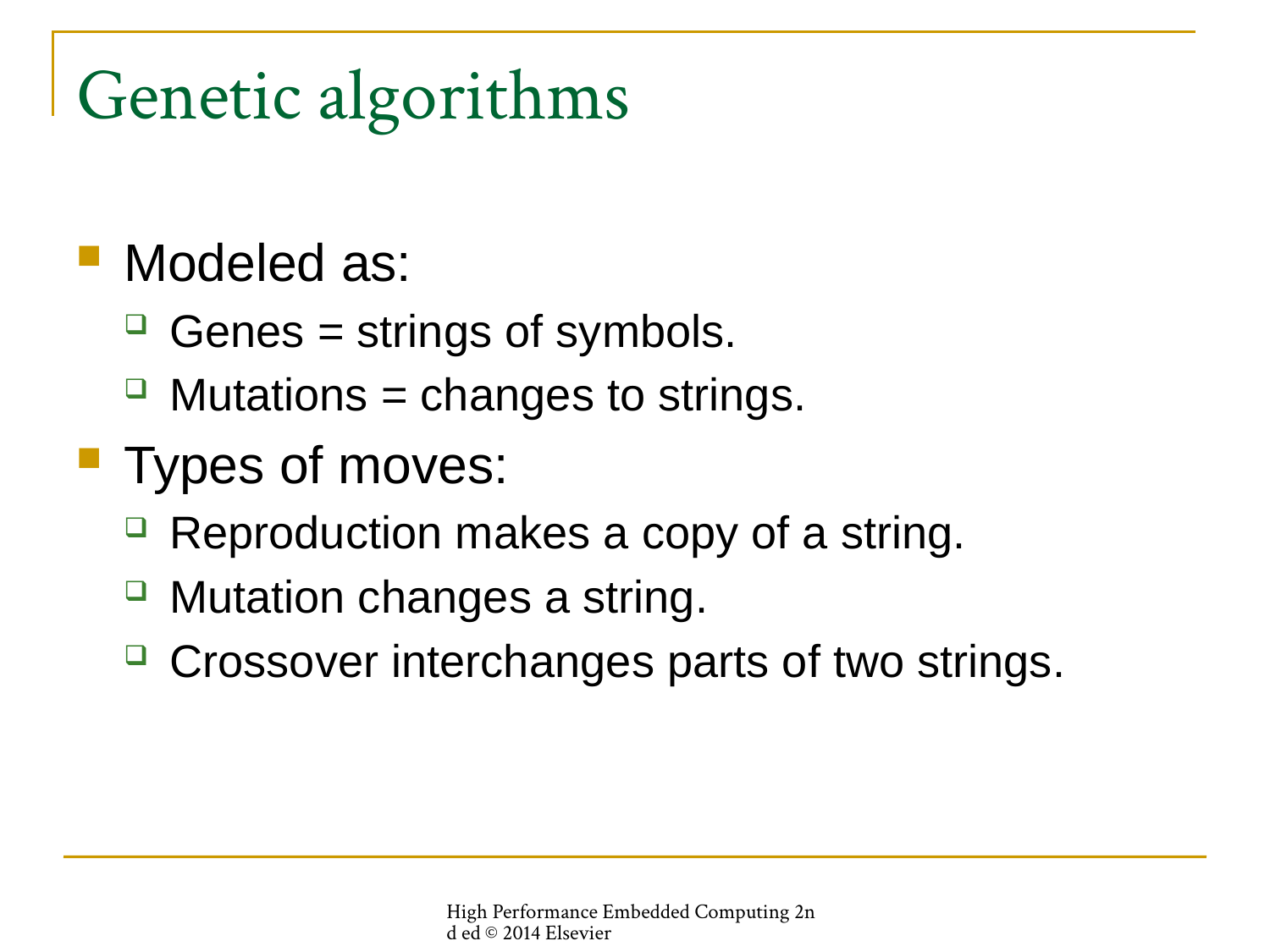

# Genetic algorithms
Modeled as:
Genes = strings of symbols.
Mutations = changes to strings.
Types of moves:
Reproduction makes a copy of a string.
Mutation changes a string.
Crossover interchanges parts of two strings.
High Performance Embedded Computing 2nd ed © 2014 Elsevier